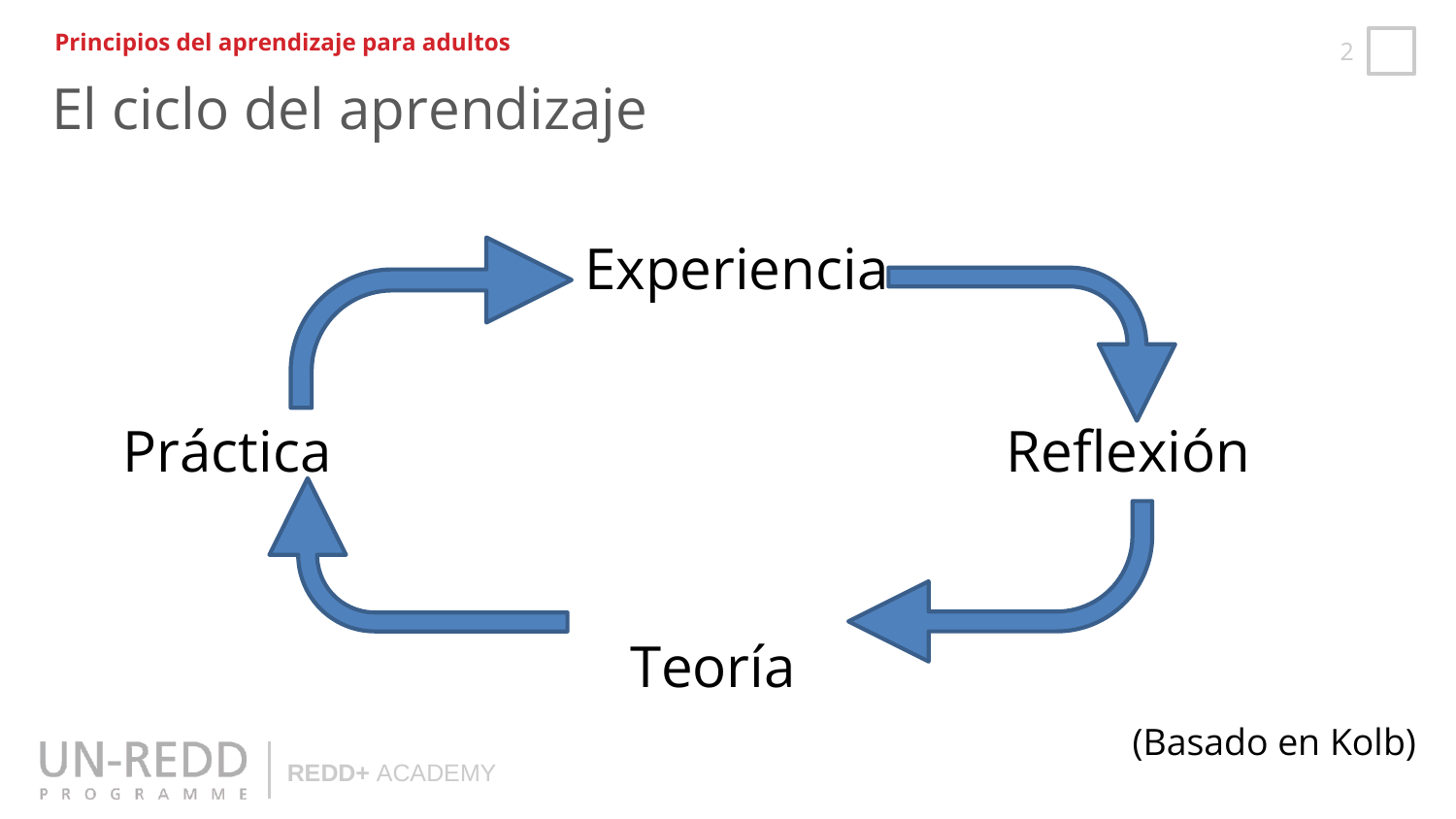

Principios del aprendizaje para adultos
El ciclo del aprendizaje

Experiencia

Práctica
Reflexión

Teoría
(Basado en Kolb)